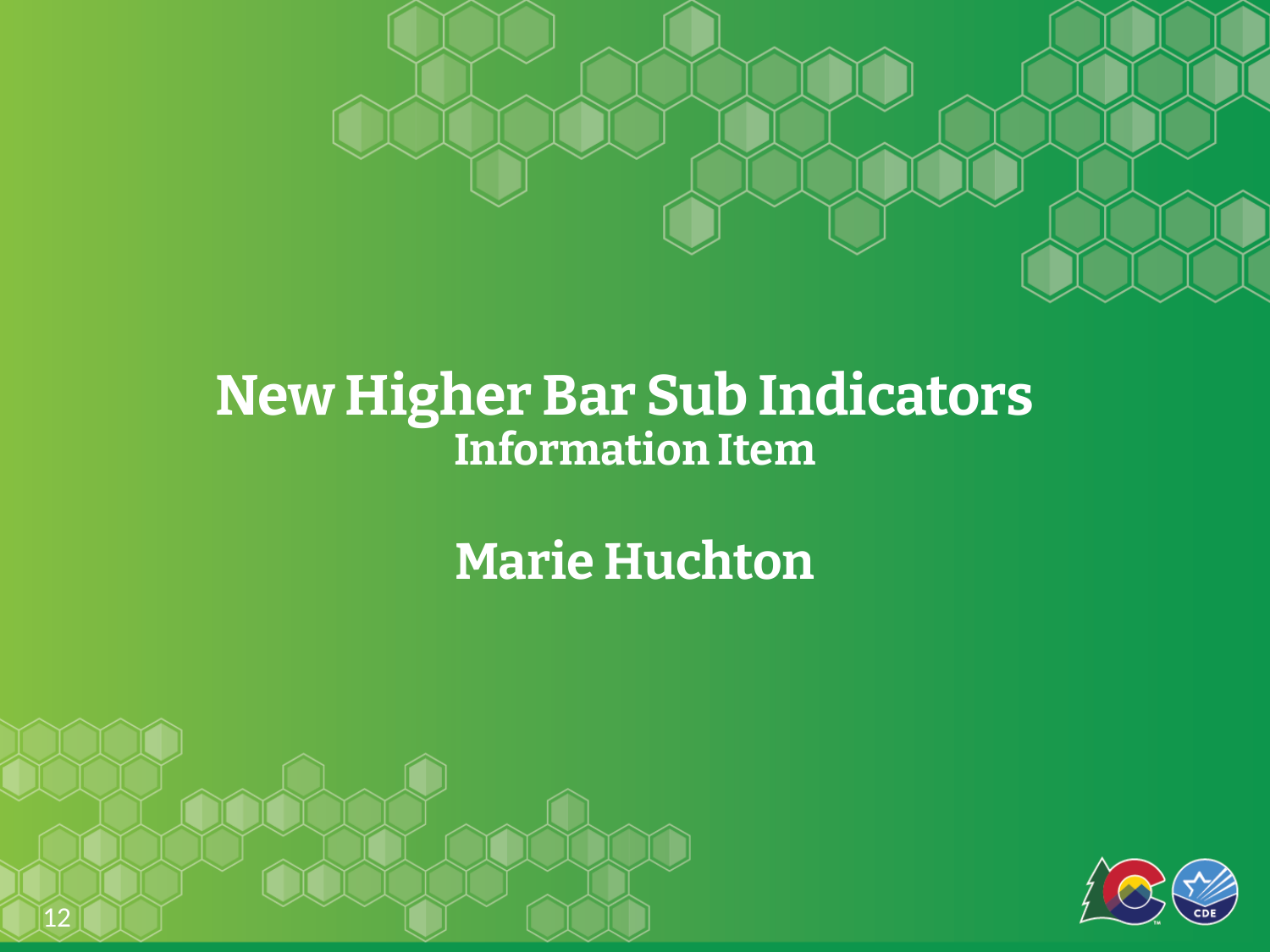

# New Higher Bar Sub Indicators Information Item Marie Huchton
12